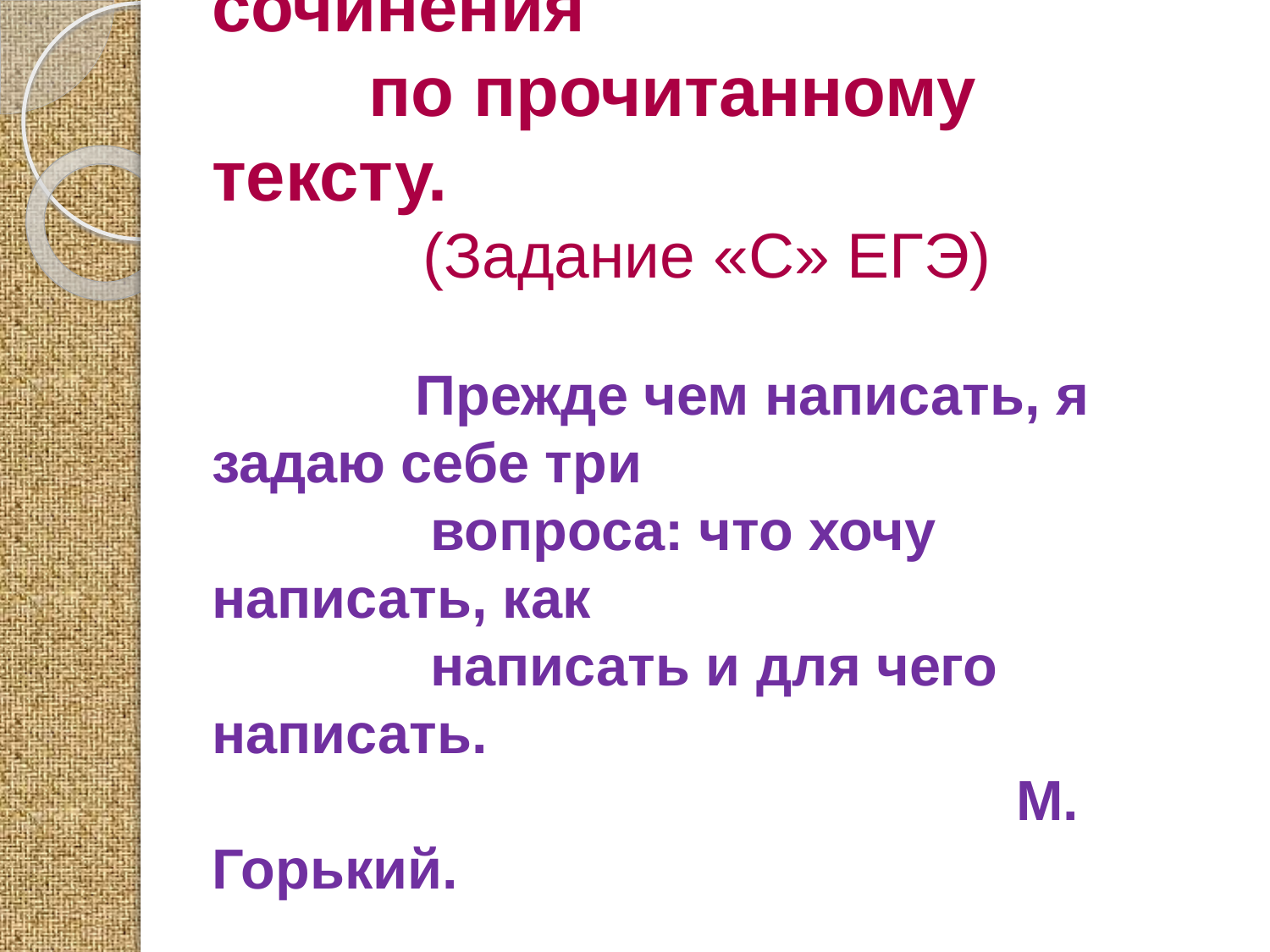

# Подготовка к написанию сочинения по прочитанному тексту. (Задание «С» ЕГЭ) Прежде чем написать, я задаю себе три вопроса: что хочу написать, как написать и для чего написать. М. Горький.